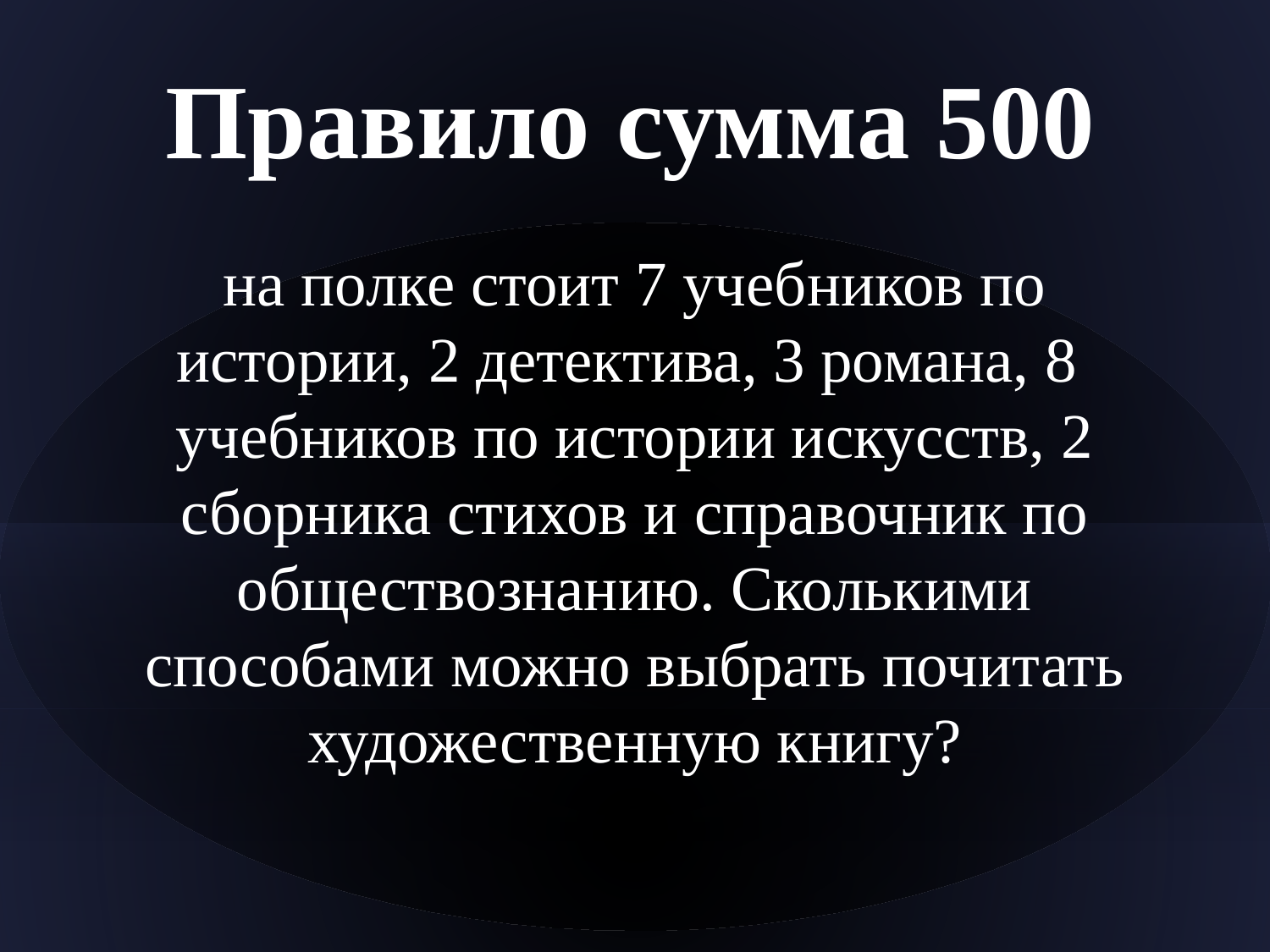

# Правило сумма 500
 на полке стоит 7 учебников по  истории, 2 детектива, 3 романа, 8  учебников по истории искусств, 2 сборника стихов и справочник по обществознанию. Сколькими способами можно выбрать почитать художественную книгу?